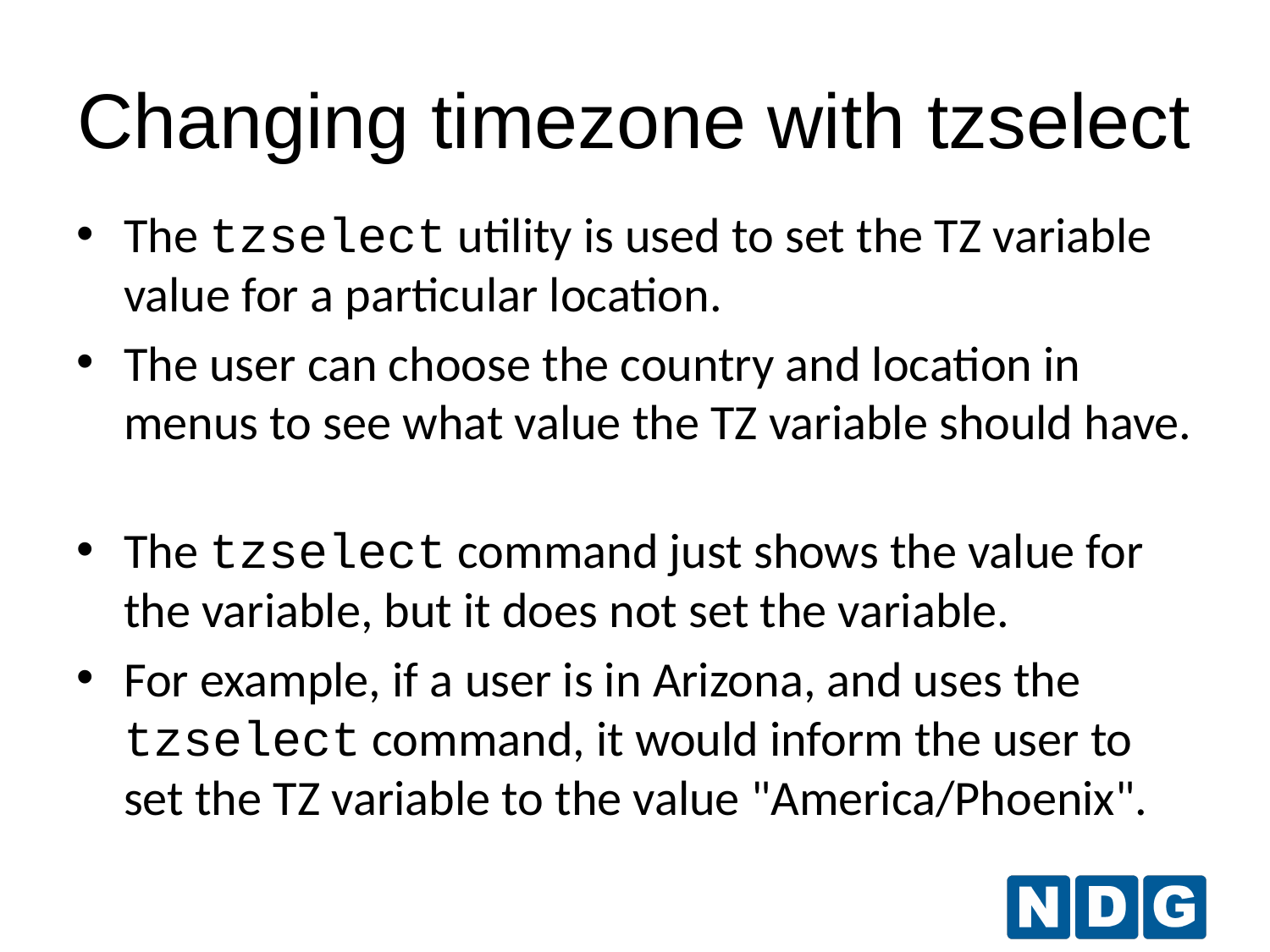

Changing timezone with tzselect
The tzselect utility is used to set the TZ variable value for a particular location.
The user can choose the country and location in menus to see what value the TZ variable should have.
The tzselect command just shows the value for the variable, but it does not set the variable.
For example, if a user is in Arizona, and uses the tzselect command, it would inform the user to set the TZ variable to the value "America/Phoenix".